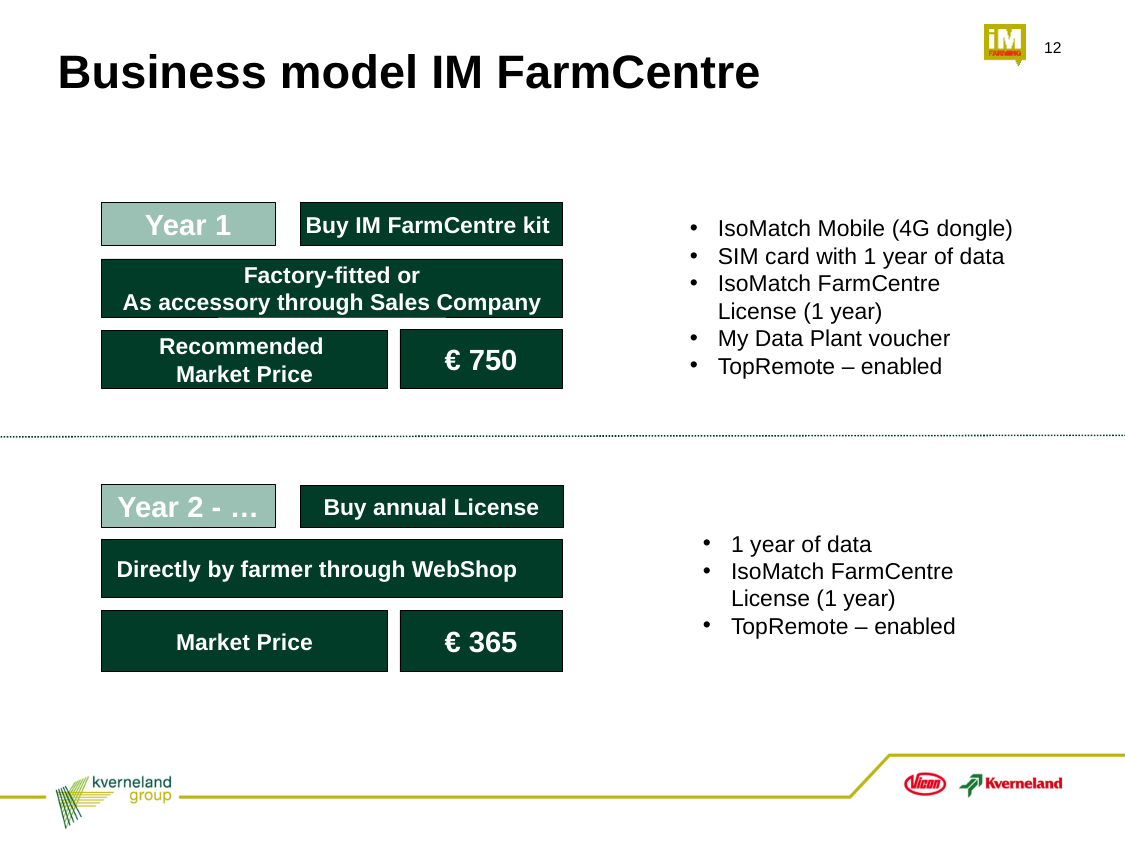

Business model IM FarmCentre
Year 1
Buy IM FarmCentre kit
IsoMatch Mobile (4G dongle)
SIM card with 1 year of data
IsoMatch FarmCentre License (1 year)
My Data Plant voucher
TopRemote – enabled
Factory-fitted or
As accessory through Sales Company
€ 750
Recommended
Market Price
Year 2 - …
Buy annual License
1 year of data
IsoMatch FarmCentre License (1 year)
TopRemote – enabled
Directly by farmer through WebShop
Market Price
€ 365